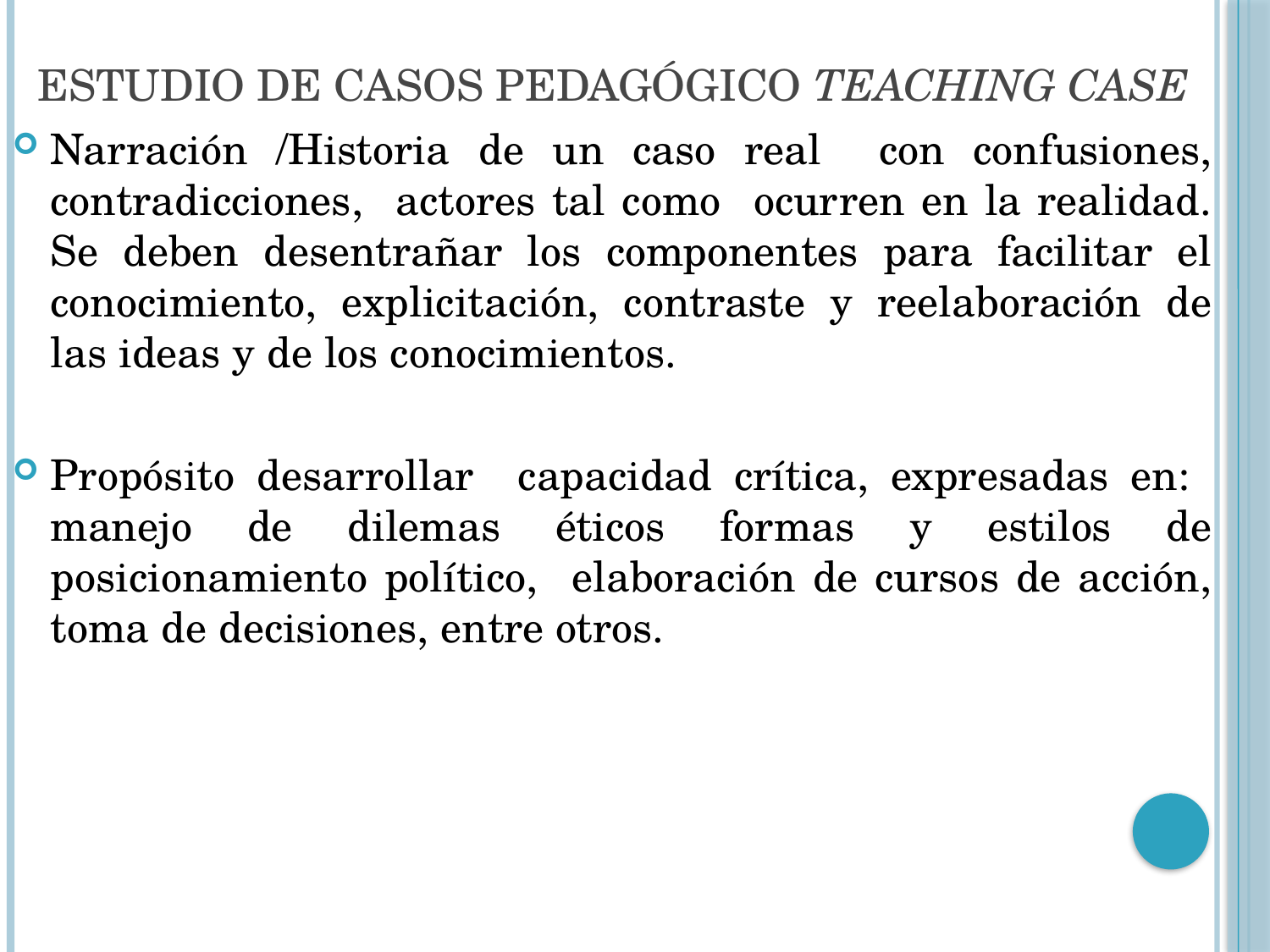

# Estudio de Casos Pedagógico Teaching case
Narración /Historia de un caso real  con confusiones, contradicciones,  actores tal como  ocurren en la realidad. Se deben desentrañar los componentes para facilitar el conocimiento, explicitación, contraste y reelaboración de las ideas y de los conocimientos.

Propósito desarrollar  capacidad crítica, expresadas en:  manejo de dilemas éticos formas y estilos de posicionamiento político,  elaboración de cursos de acción, toma de decisiones, entre otros.